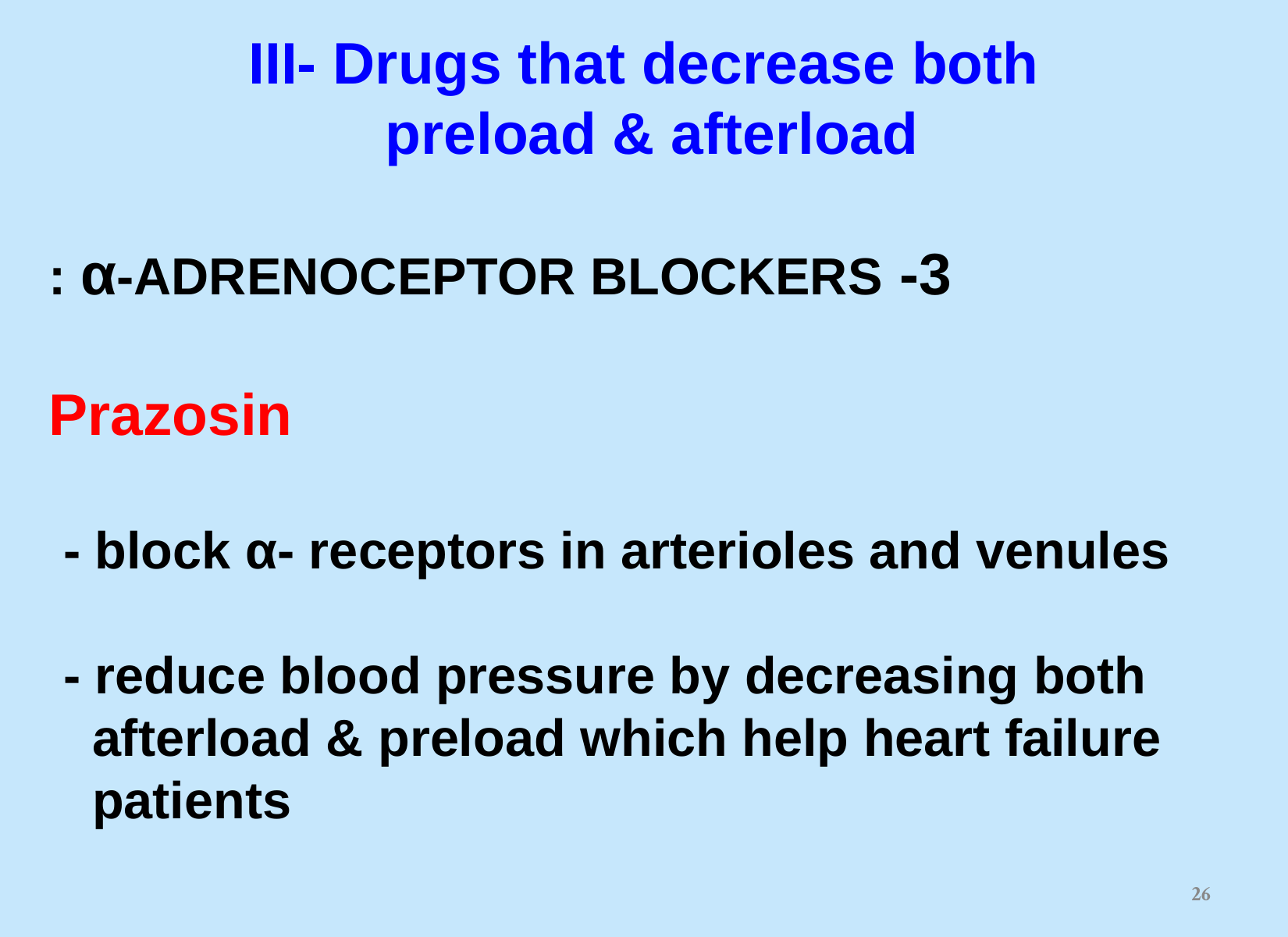

III- Drugs that decrease both
preload & afterload

3- α-ADRENOCEPTOR BLOCKERS :

Prazosin

 - block α- receptors in arterioles and venules

 - reduce blood pressure by decreasing both
   afterload & preload which help heart failure
   patients
26